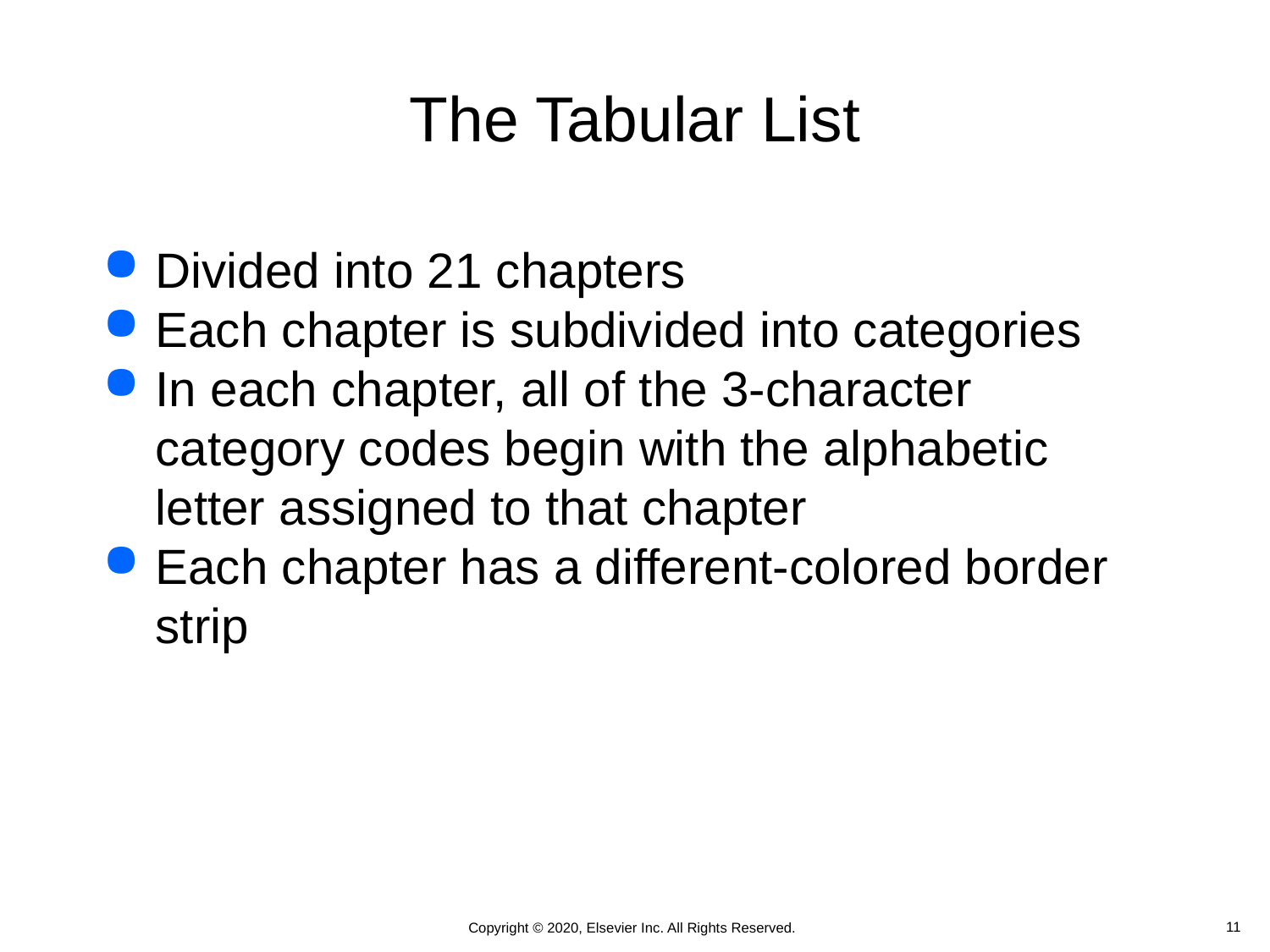

# The Tabular List
Divided into 21 chapters
Each chapter is subdivided into categories
In each chapter, all of the 3-character category codes begin with the alphabetic letter assigned to that chapter
Each chapter has a different-colored border strip
 11